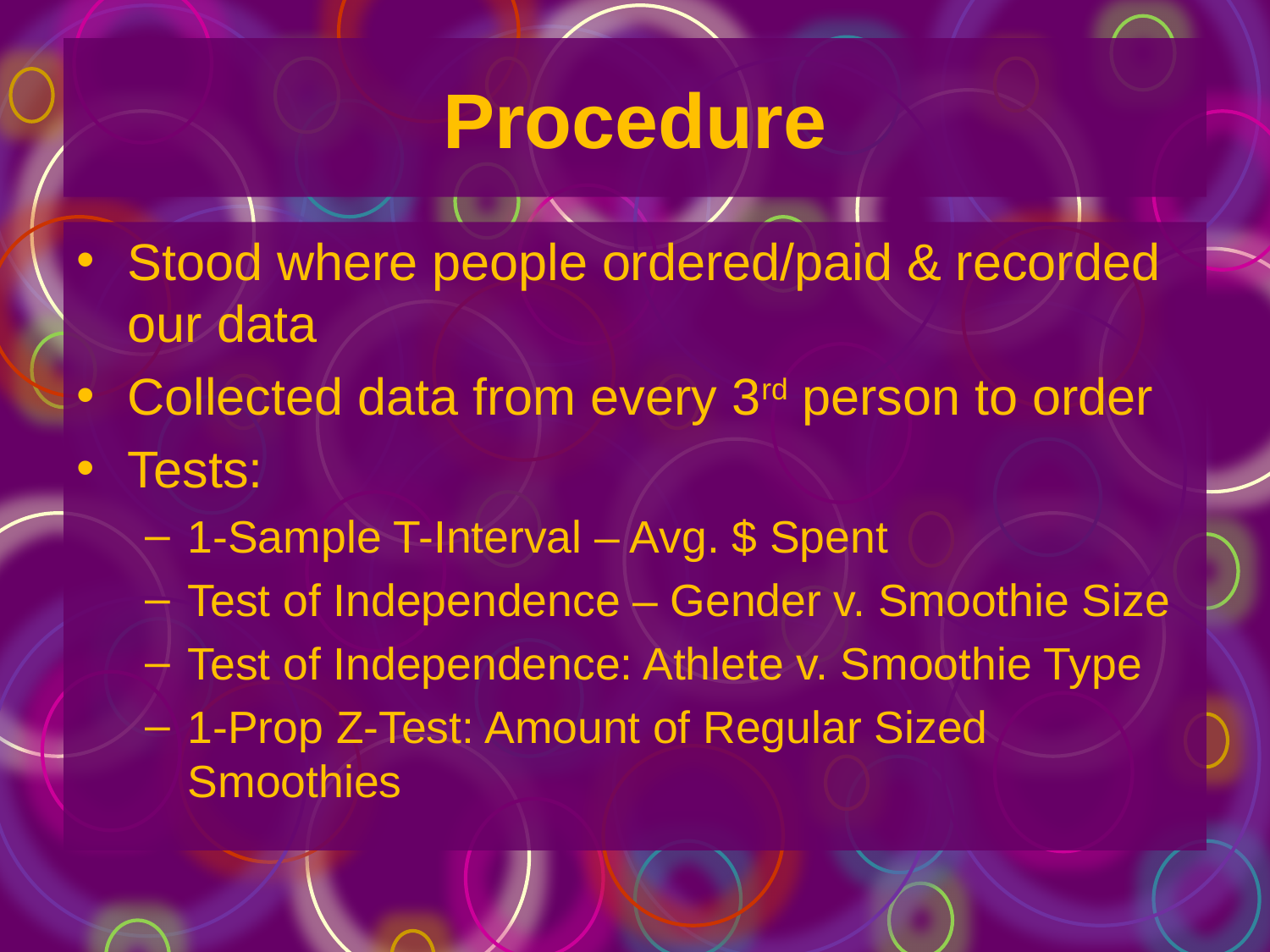

# Procedure
Stood where people ordered/paid & recorded our data
Collected data from every 3rd person to order
Tests:
1-Sample T-Interval – Avg. $ Spent
Test of Independence – Gender v. Smoothie Size
Test of Independence: Athlete v. Smoothie Type
1-Prop Z-Test: Amount of Regular Sized Smoothies